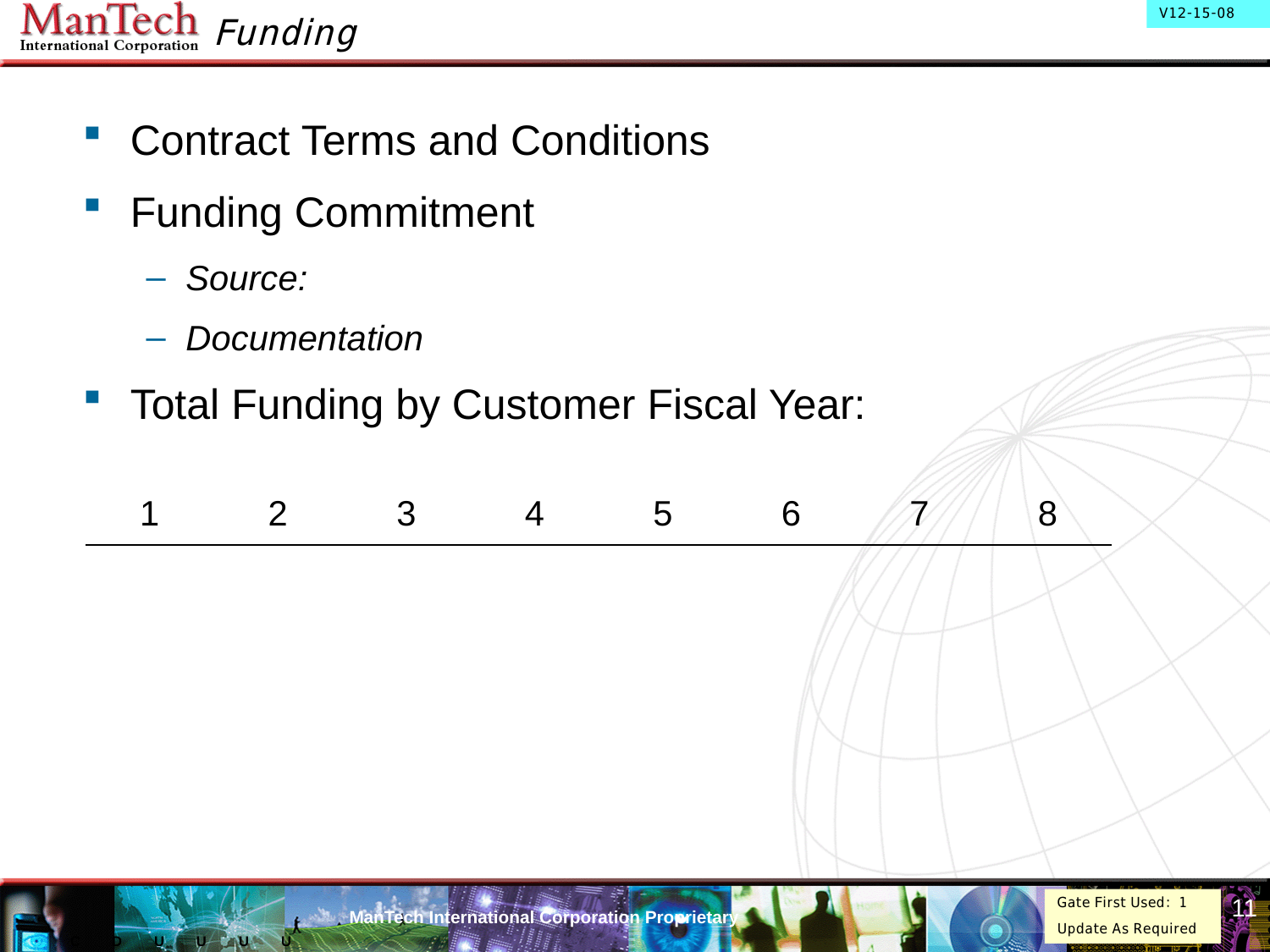

# Funding
Contract Terms and Conditions
Funding Commitment
Source:
Documentation
Total Funding by Customer Fiscal Year:

| 1 | 2 | 3 | 4 | 5 | 6 | 7 | 8 |
| --- | --- | --- | --- | --- | --- | --- | --- |
|  |  |  |  |  |  |  |  |
11
Gate First Used:  1
Update As Required
C
D
U
U
U
U